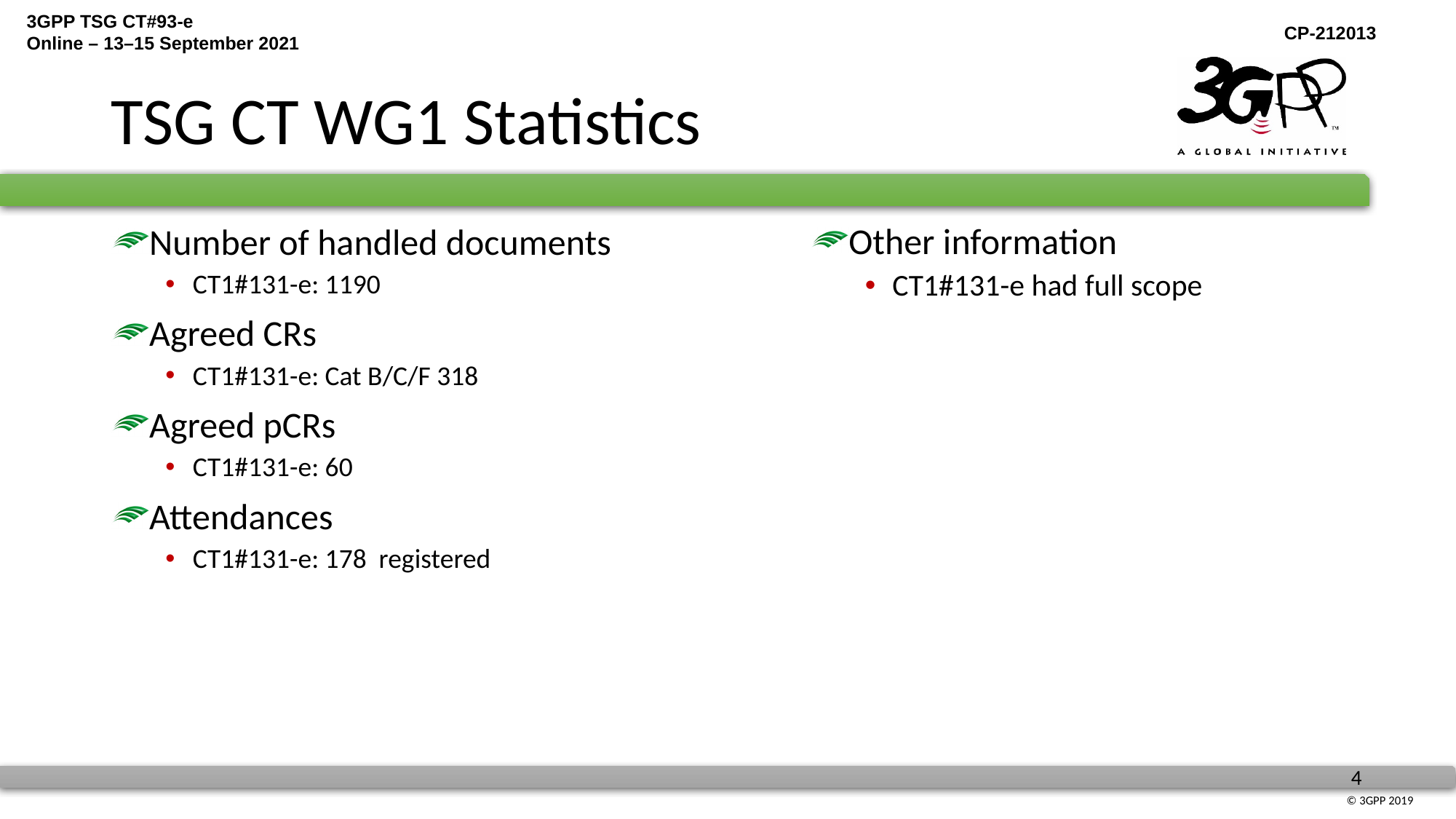

# TSG CT WG1 Statistics
Other information
CT1#131-e had full scope
Number of handled documents
CT1#131-e: 1190
Agreed CRs
CT1#131-e: Cat B/C/F 318
Agreed pCRs
CT1#131-e: 60
Attendances
CT1#131-e: 178  registered